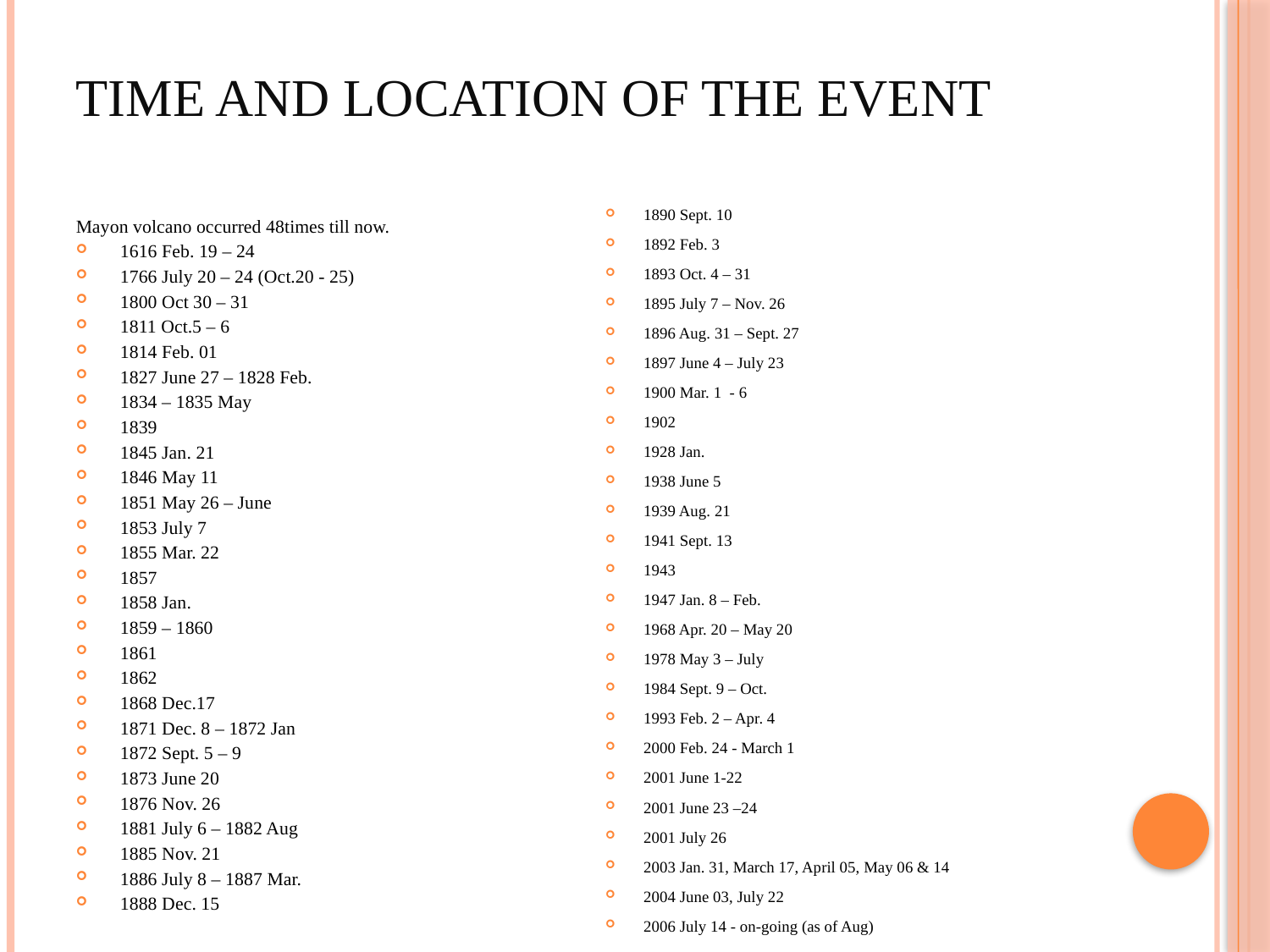

# Time and location of the event
1890 Sept. 10
1892 Feb. 3
1893 Oct. 4 – 31
1895 July 7 – Nov. 26
1896 Aug. 31 – Sept. 27
1897 June 4 – July 23
1900 Mar. 1  - 6
1902
1928 Jan.
1938 June 5
1939 Aug. 21
1941 Sept. 13
1943
1947 Jan. 8 – Feb.
1968 Apr. 20 – May 20
1978 May 3 – July
1984 Sept. 9 – Oct.
1993 Feb. 2 – Apr. 4
2000 Feb. 24 - March 1
2001 June 1-22
2001 June 23 –24
2001 July 26
2003 Jan. 31, March 17, April 05, May 06 & 14
2004 June 03, July 22
2006 July 14 - on-going (as of Aug)
Mayon volcano occurred 48times till now.
1616 Feb. 19 – 24
1766 July 20 – 24 (Oct.20 - 25)
1800 Oct 30 – 31
1811 Oct.5 – 6
1814 Feb. 01
1827 June 27 – 1828 Feb.
1834 – 1835 May
1839
1845 Jan. 21
1846 May 11
1851 May 26 – June
1853 July 7
1855 Mar. 22
1857
1858 Jan.
1859 – 1860
1861
1862
1868 Dec.17
1871 Dec. 8 – 1872 Jan
1872 Sept. 5 – 9
1873 June 20
1876 Nov. 26
1881 July 6 – 1882 Aug
1885 Nov. 21
1886 July 8 – 1887 Mar.
1888 Dec. 15